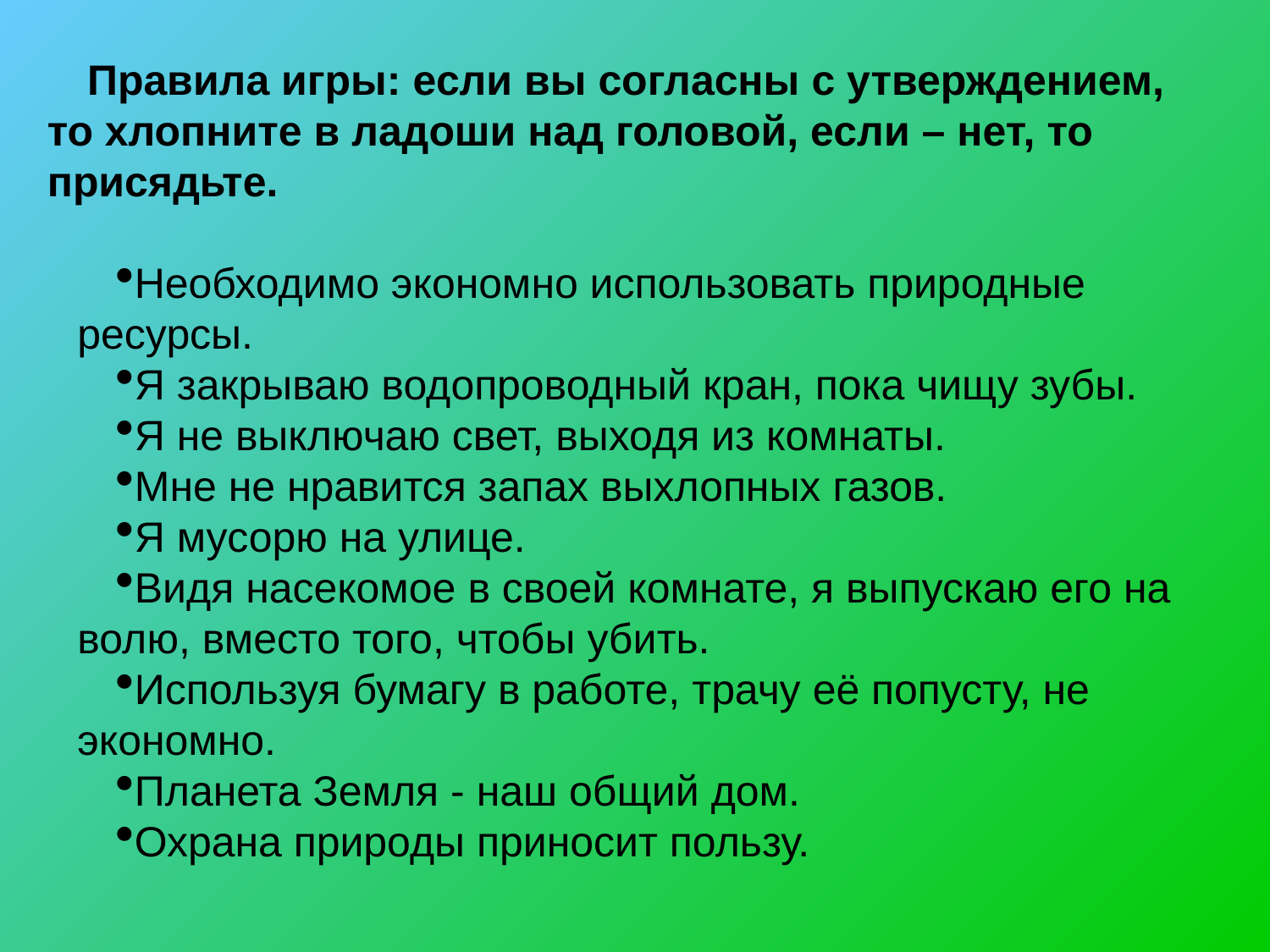

Правила игры: если вы согласны с утверждением, то хлопните в ладоши над головой, если – нет, то присядьте.

Необходимо экономно использовать природные ресурсы.
Я закрываю водопроводный кран, пока чищу зубы.
Я не выключаю свет, выходя из комнаты.
Мне не нравится запах выхлопных газов.
Я мусорю на улице.
Видя насекомое в своей комнате, я выпускаю его на волю, вместо того, чтобы убить.
Используя бумагу в работе, трачу её попусту, не экономно.
Планета Земля - наш общий дом.
Охрана природы приносит пользу.